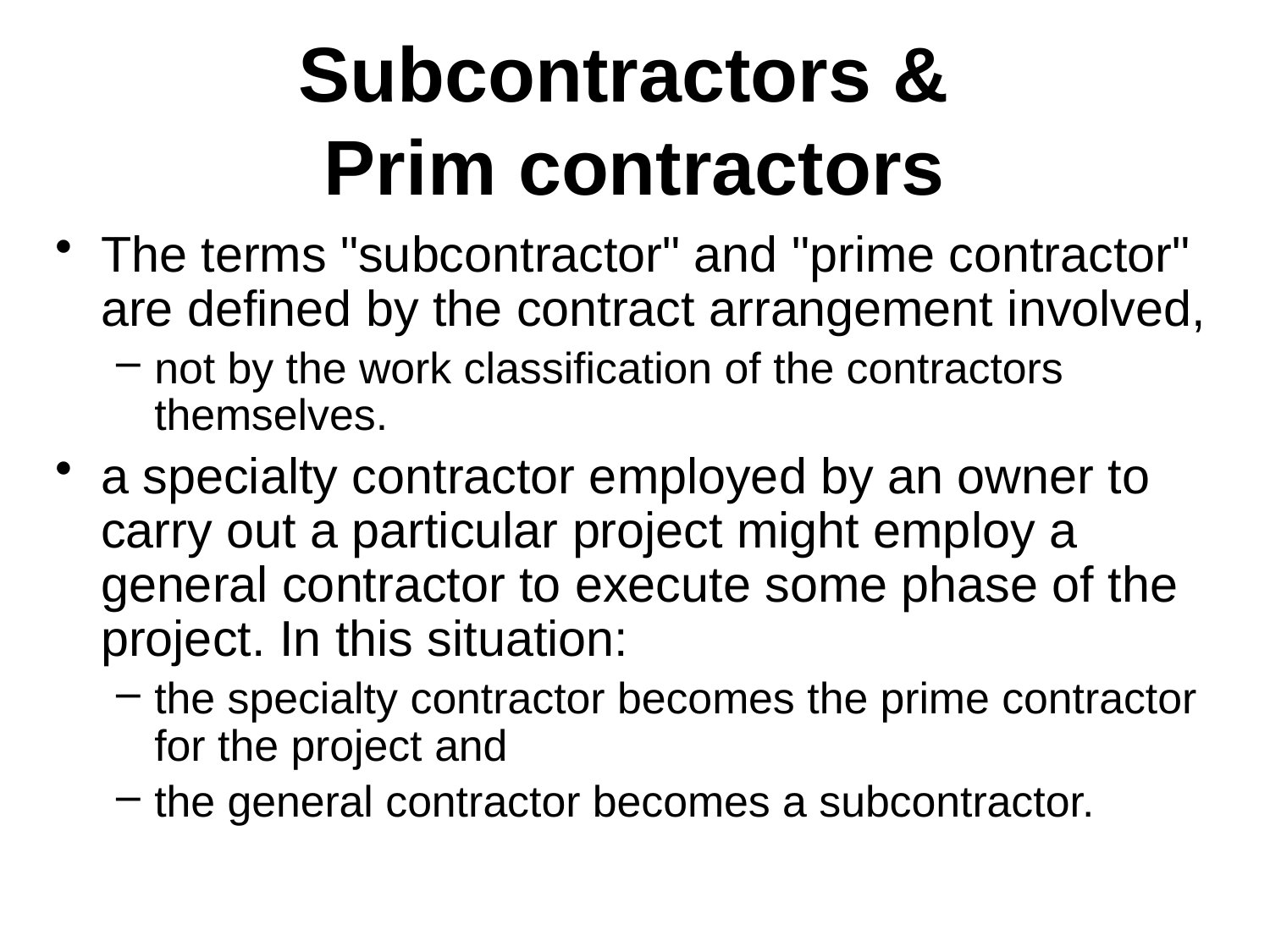

# Subcontractors & Prim contractors
The terms "subcontractor" and "prime contractor" are defined by the contract arrangement involved,
not by the work classification of the contractors themselves.
a specialty contractor employed by an owner to carry out a particular project might employ a general contractor to execute some phase of the project. In this situation:
the specialty contractor becomes the prime contractor for the project and
the general contractor becomes a subcontractor.